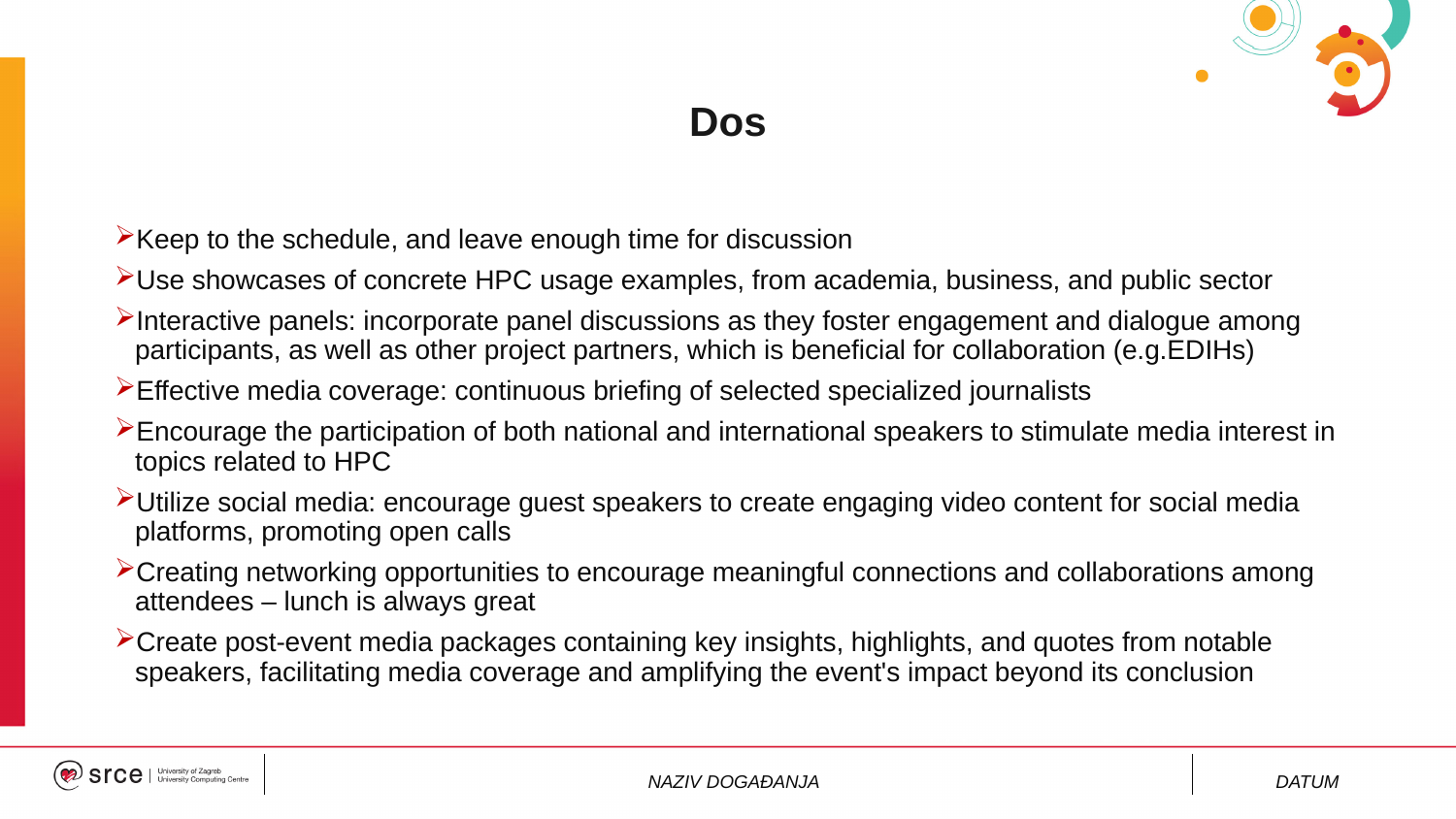

# Dos
Keep to the schedule, and leave enough time for discussion
Use showcases of concrete HPC usage examples, from academia, business, and public sector
Interactive panels: incorporate panel discussions as they foster engagement and dialogue among participants, as well as other project partners, which is beneficial for collaboration (e.g.EDIHs)
Effective media coverage: continuous briefing of selected specialized journalists
Encourage the participation of both national and international speakers to stimulate media interest in topics related to HPC
Utilize social media: encourage guest speakers to create engaging video content for social media platforms, promoting open calls
Creating networking opportunities to encourage meaningful connections and collaborations among attendees – lunch is always great
Create post-event media packages containing key insights, highlights, and quotes from notable speakers, facilitating media coverage and amplifying the event's impact beyond its conclusion
NAZIV DOGAĐANJA
DATUM